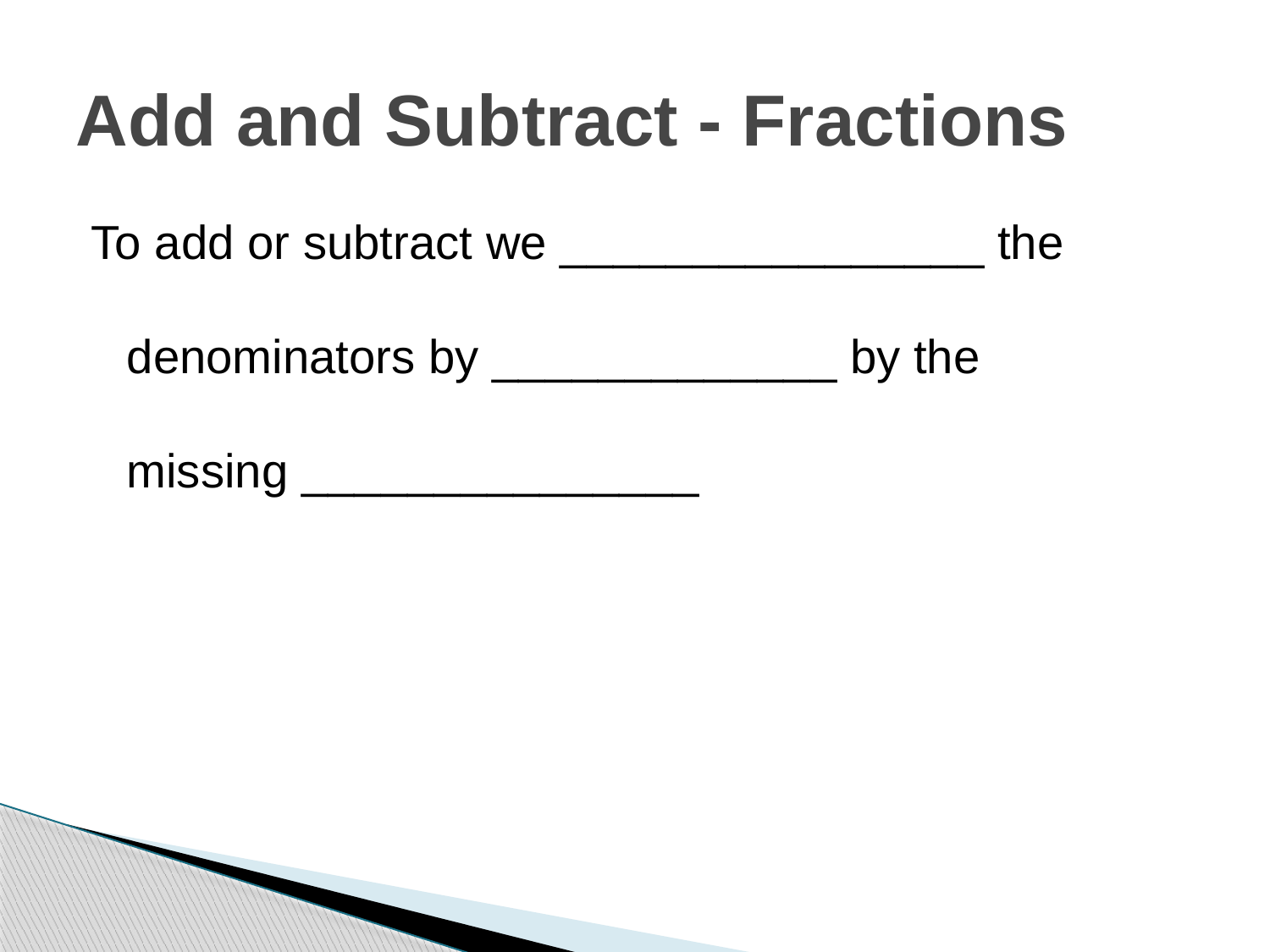

# Add and Subtract - Fractions
To add or subtract we ________________ the
denominators by _____________ by the
missing _______________